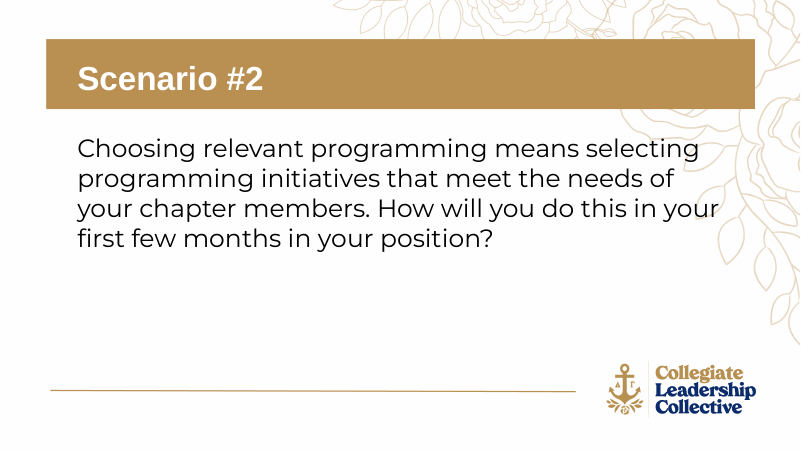

Scenario #2
Choosing relevant programming means selecting programming initiatives that meet the needs of your chapter members. How will you do this in your first few months in your position?